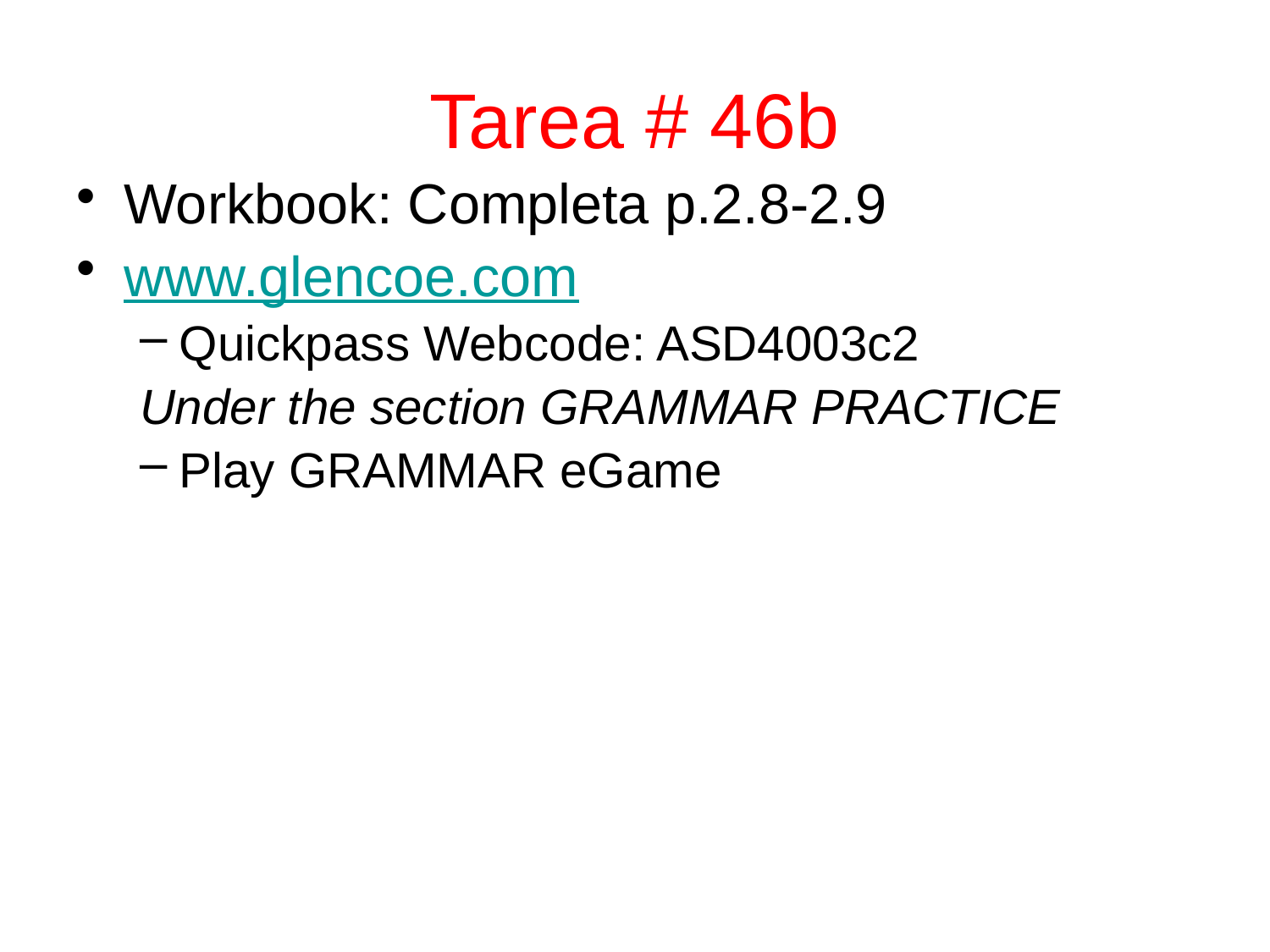

# Tarea # 46b
Workbook: Completa p.2.8-2.9
www.glencoe.com
Quickpass Webcode: ASD4003c2
Under the section GRAMMAR PRACTICE
Play GRAMMAR eGame